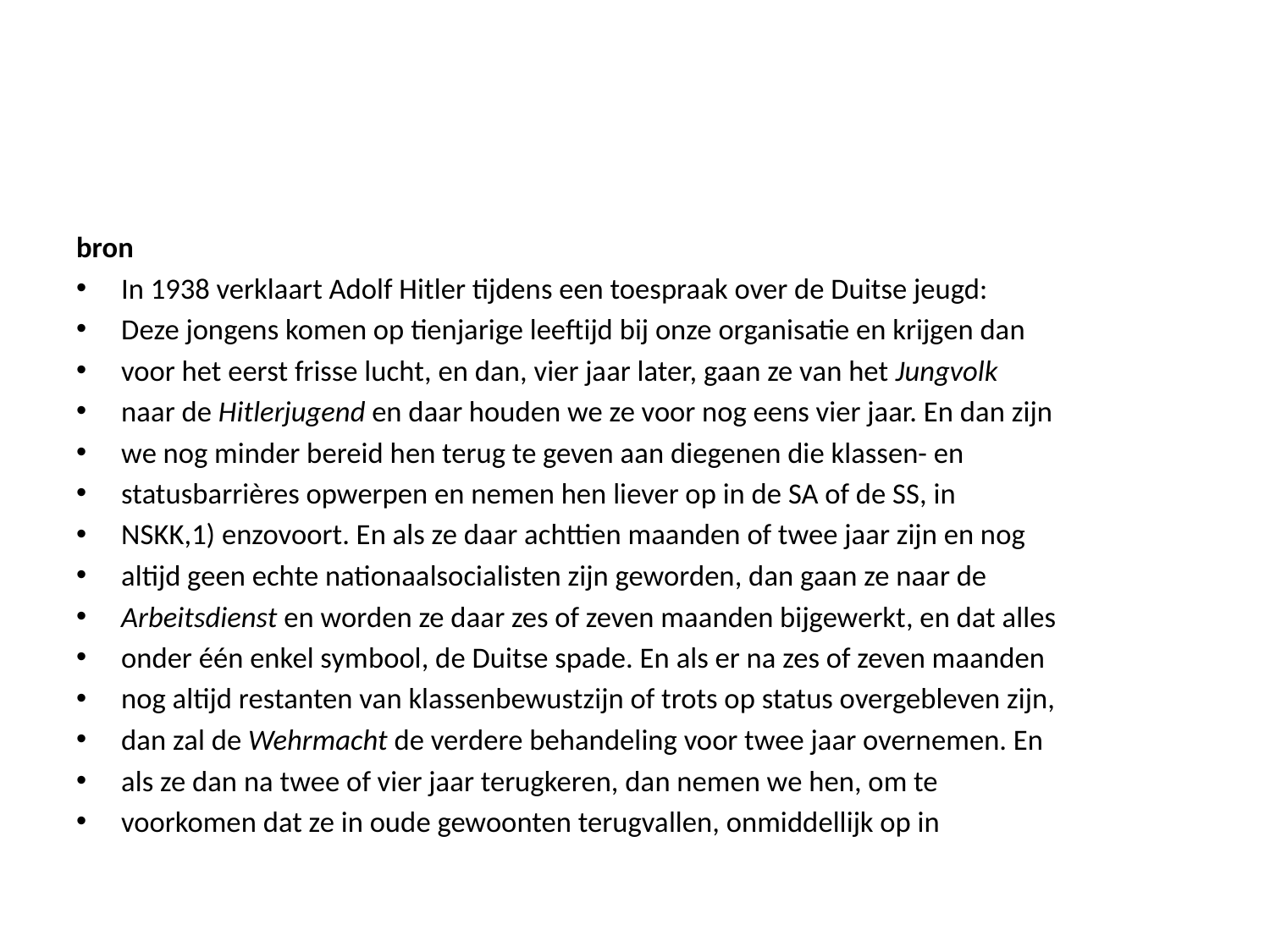

#
bron
In 1938 verklaart Adolf Hitler tijdens een toespraak over de Duitse jeugd:
Deze jongens komen op tienjarige leeftijd bij onze organisatie en krijgen dan
voor het eerst frisse lucht, en dan, vier jaar later, gaan ze van het Jungvolk
naar de Hitlerjugend en daar houden we ze voor nog eens vier jaar. En dan zijn
we nog minder bereid hen terug te geven aan diegenen die klassen- en
statusbarrières opwerpen en nemen hen liever op in de SA of de SS, in
NSKK,1) enzovoort. En als ze daar achttien maanden of twee jaar zijn en nog
altijd geen echte nationaalsocialisten zijn geworden, dan gaan ze naar de
Arbeitsdienst en worden ze daar zes of zeven maanden bijgewerkt, en dat alles
onder één enkel symbool, de Duitse spade. En als er na zes of zeven maanden
nog altijd restanten van klassenbewustzijn of trots op status overgebleven zijn,
dan zal de Wehrmacht de verdere behandeling voor twee jaar overnemen. En
als ze dan na twee of vier jaar terugkeren, dan nemen we hen, om te
voorkomen dat ze in oude gewoonten terugvallen, onmiddellijk op in